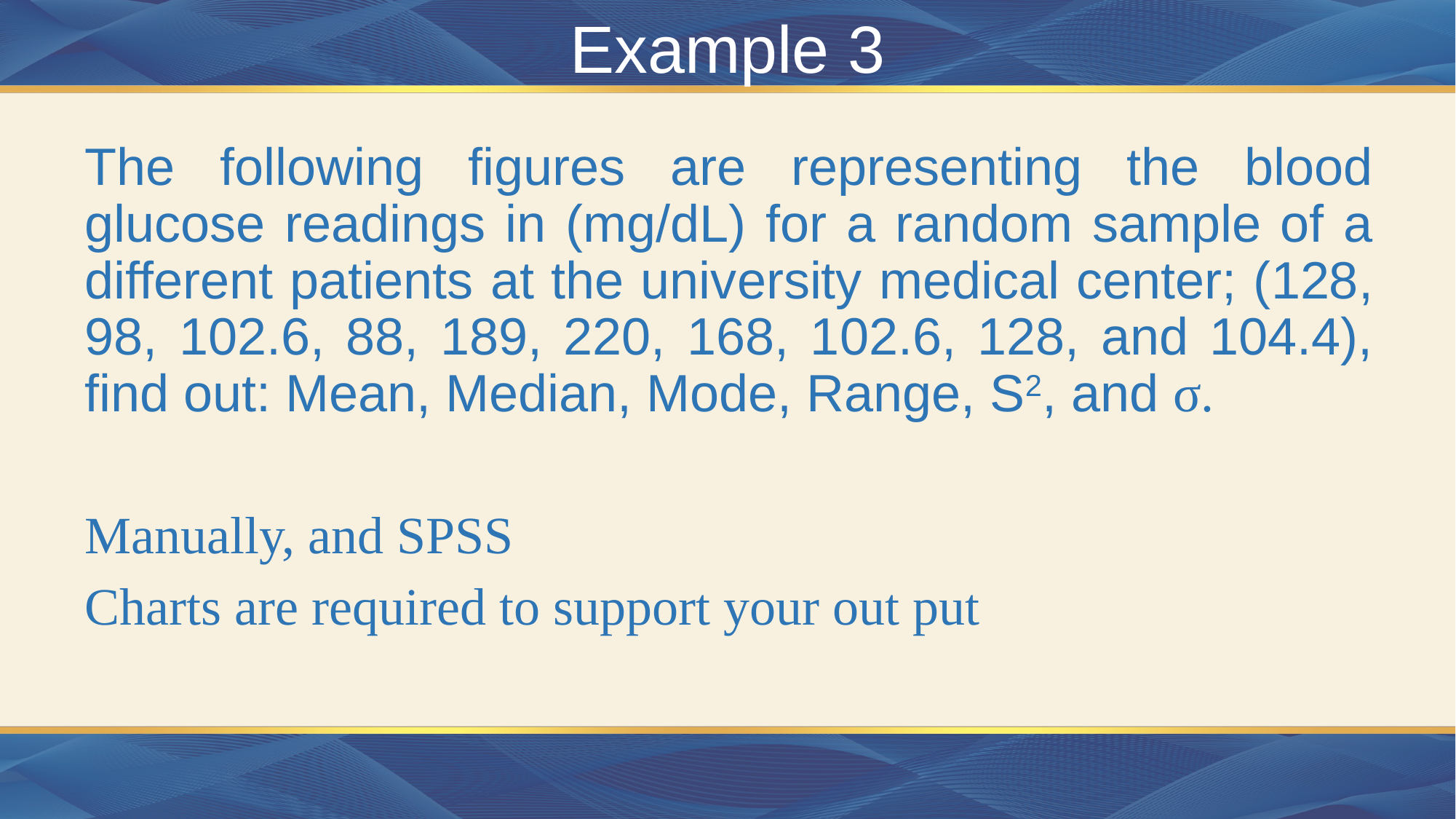

# Example 3
The following figures are representing the blood glucose readings in (mg/dL) for a random sample of a different patients at the university medical center; (128, 98, 102.6, 88, 189, 220, 168, 102.6, 128, and 104.4), find out: Mean, Median, Mode, Range, S2, and σ.

Manually, and SPSS
Charts are required to support your out put